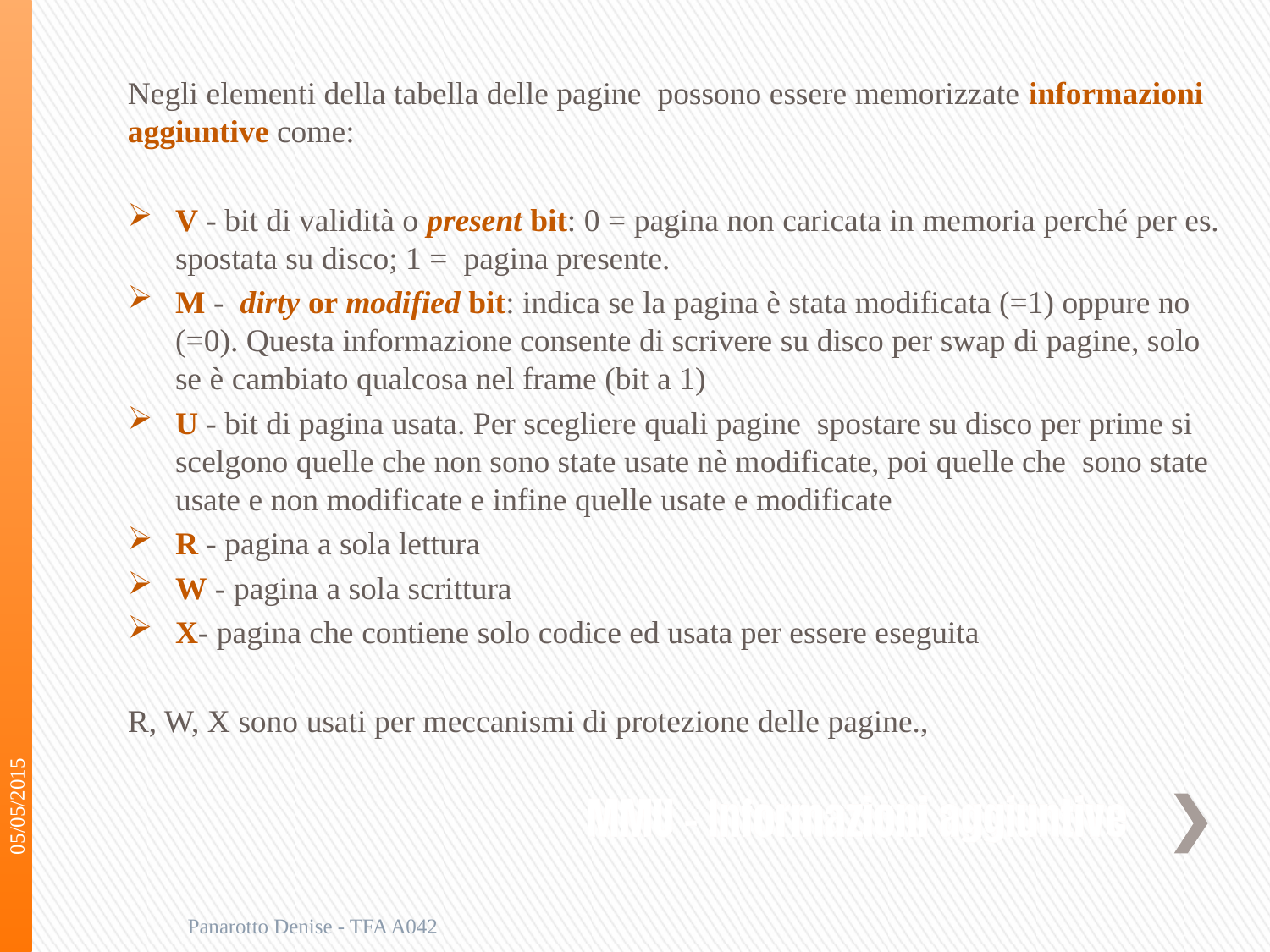

Negli elementi della tabella delle pagine  possono essere memorizzate informazioni aggiuntive come:

V - bit di validità o present bit: 0 = pagina non caricata in memoria perché per es. spostata su disco; 1 =  pagina presente.
M -  dirty or modified bit: indica se la pagina è stata modificata (=1) oppure no (=0). Questa informazione consente di scrivere su disco per swap di pagine, solo se è cambiato qualcosa nel frame (bit a 1)
U - bit di pagina usata. Per scegliere quali pagine  spostare su disco per prime si scelgono quelle che non sono state usate nè modificate, poi quelle che  sono state usate e non modificate e infine quelle usate e modificate
R - pagina a sola lettura
W - pagina a sola scrittura
X- pagina che contiene solo codice ed usata per essere eseguita

R, W, X sono usati per meccanismi di protezione delle pagine.,

05/05/2015
# MMU – Informazioni aggiuntive
Panarotto Denise - TFA A042